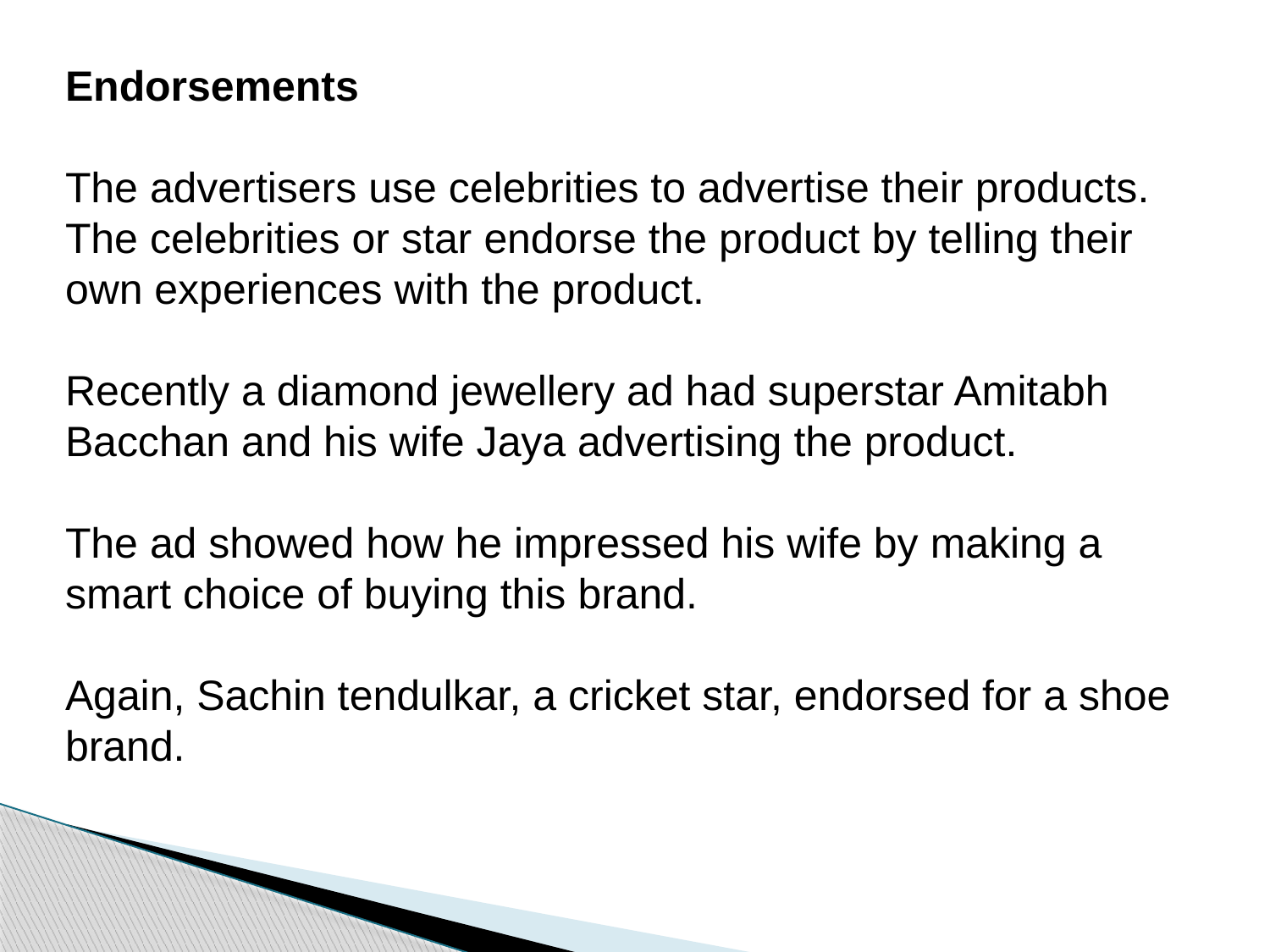

Endorsements

The advertisers use celebrities to advertise their products. The celebrities or star endorse the product by telling their own experiences with the product.

Recently a diamond jewellery ad had superstar Amitabh Bacchan and his wife Jaya advertising the product.

The ad showed how he impressed his wife by making a smart choice of buying this brand.

Again, Sachin tendulkar, a cricket star, endorsed for a shoe brand.